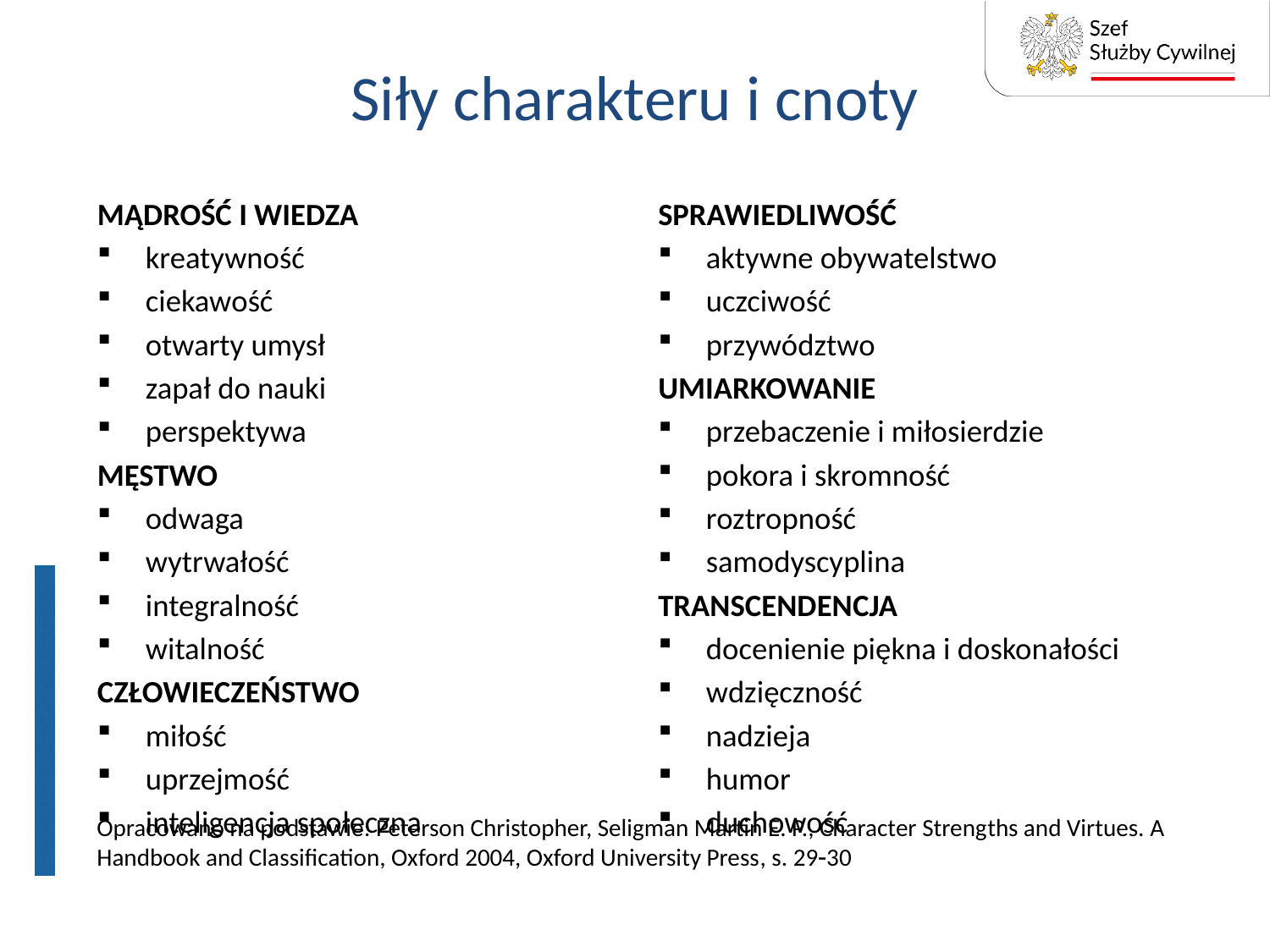

# Siły charakteru i cnoty
SPRAWIEDLIWOŚĆ
aktywne obywatelstwo
uczciwość
przywództwo
UMIARKOWANIE
przebaczenie i miłosierdzie
pokora i skromność
roztropność
samodyscyplina
TRANSCENDENCJA
docenienie piękna i doskonałości
wdzięczność
nadzieja
humor
duchowość
MĄDROŚĆ I WIEDZA
kreatywność
ciekawość
otwarty umysł
zapał do nauki
perspektywa
MĘSTWO
odwaga
wytrwałość
integralność
witalność
CZŁOWIECZEŃSTWO
miłość
uprzejmość
inteligencja społeczna

Opracowano na podstawie: Peterson Christopher, Seligman Martin E. P., Character Strengths and Virtues. A Handbook and Classification, Oxford 2004, Oxford University Press, s. 29−30